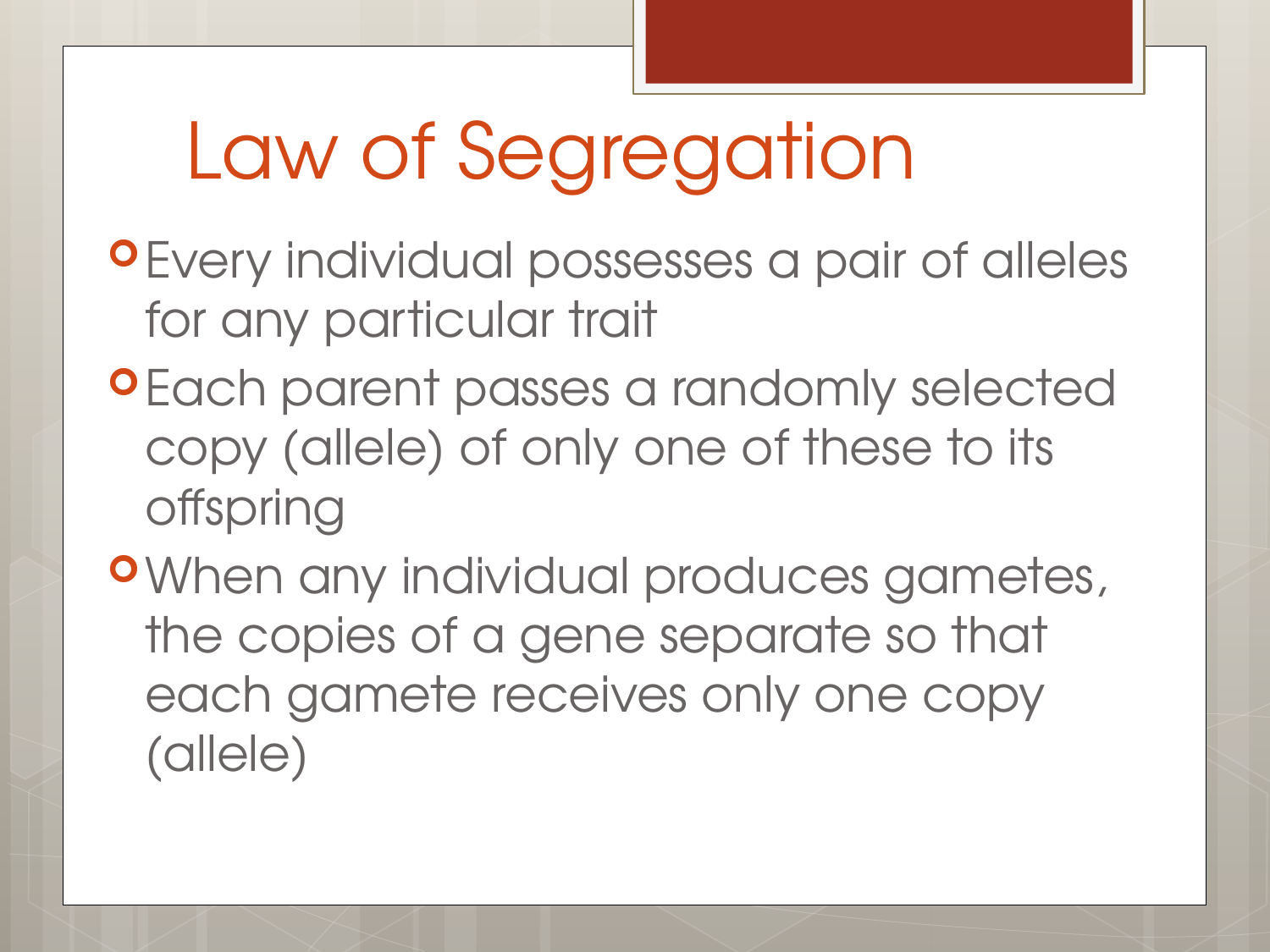

# Law of Segregation
Every individual possesses a pair of alleles for any particular trait
Each parent passes a randomly selected copy (allele) of only one of these to its offspring
When any individual produces gametes, the copies of a gene separate so that each gamete receives only one copy (allele)